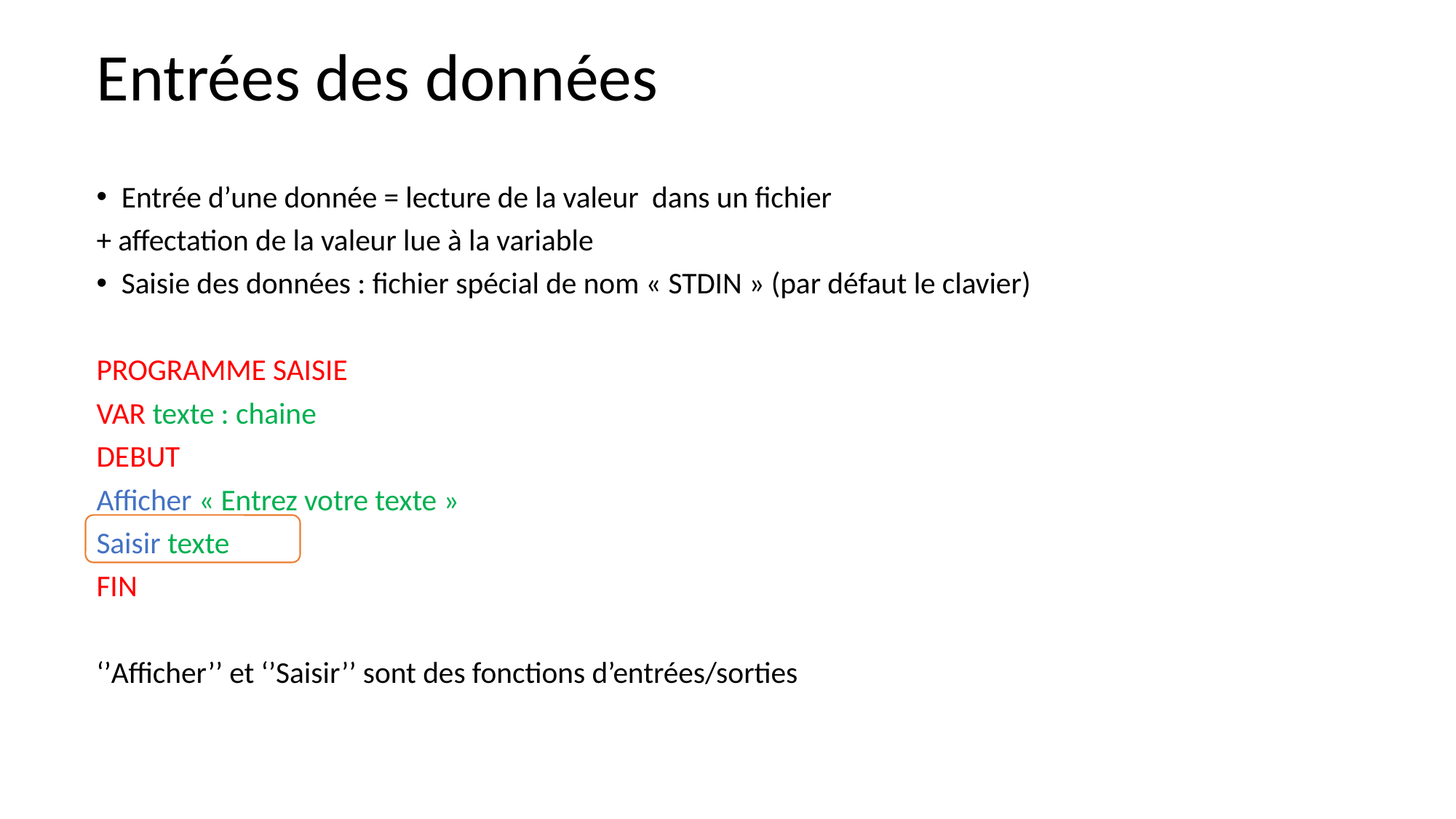

# Entrées des données
Entrée d’une donnée = lecture de la valeur  dans un fichier
+ affectation de la valeur lue à la variable
Saisie des données : fichier spécial de nom « STDIN » (par défaut le clavier)

PROGRAMME SAISIE
VAR texte : chaine
DEBUT
Afficher « Entrez votre texte »
Saisir texte
FIN

‘’Afficher’’ et ‘’Saisir’’ sont des fonctions d’entrées/sorties